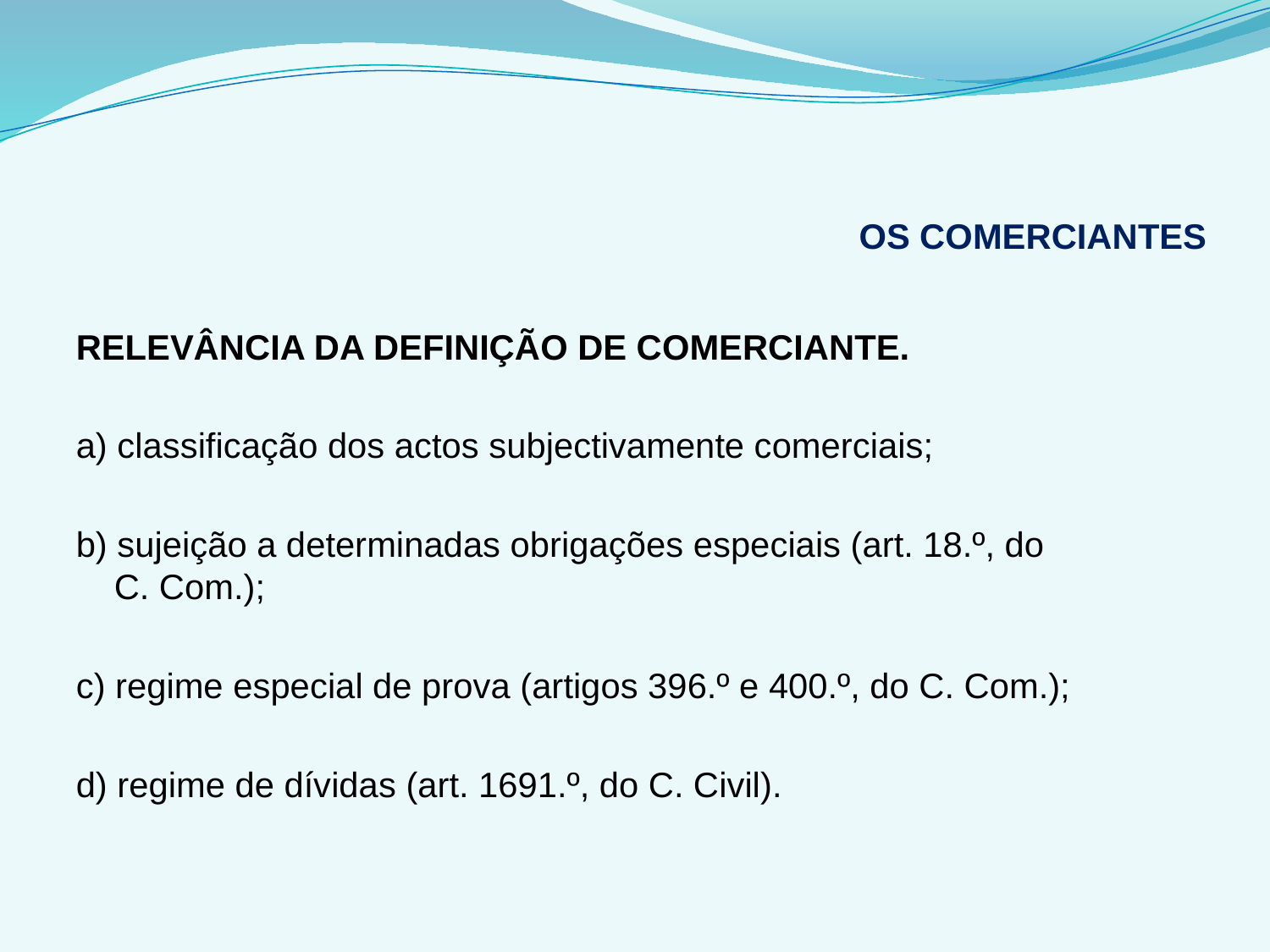

# OS COMERCIANTES

RELEVÂNCIA DA DEFINIÇÃO DE COMERCIANTE.

a) classificação dos actos subjectivamente comerciais;

b) sujeição a determinadas obrigações especiais (art. 18.º, do C. Com.);

c) regime especial de prova (artigos 396.º e 400.º, do C. Com.);

d) regime de dívidas (art. 1691.º, do C. Civil).